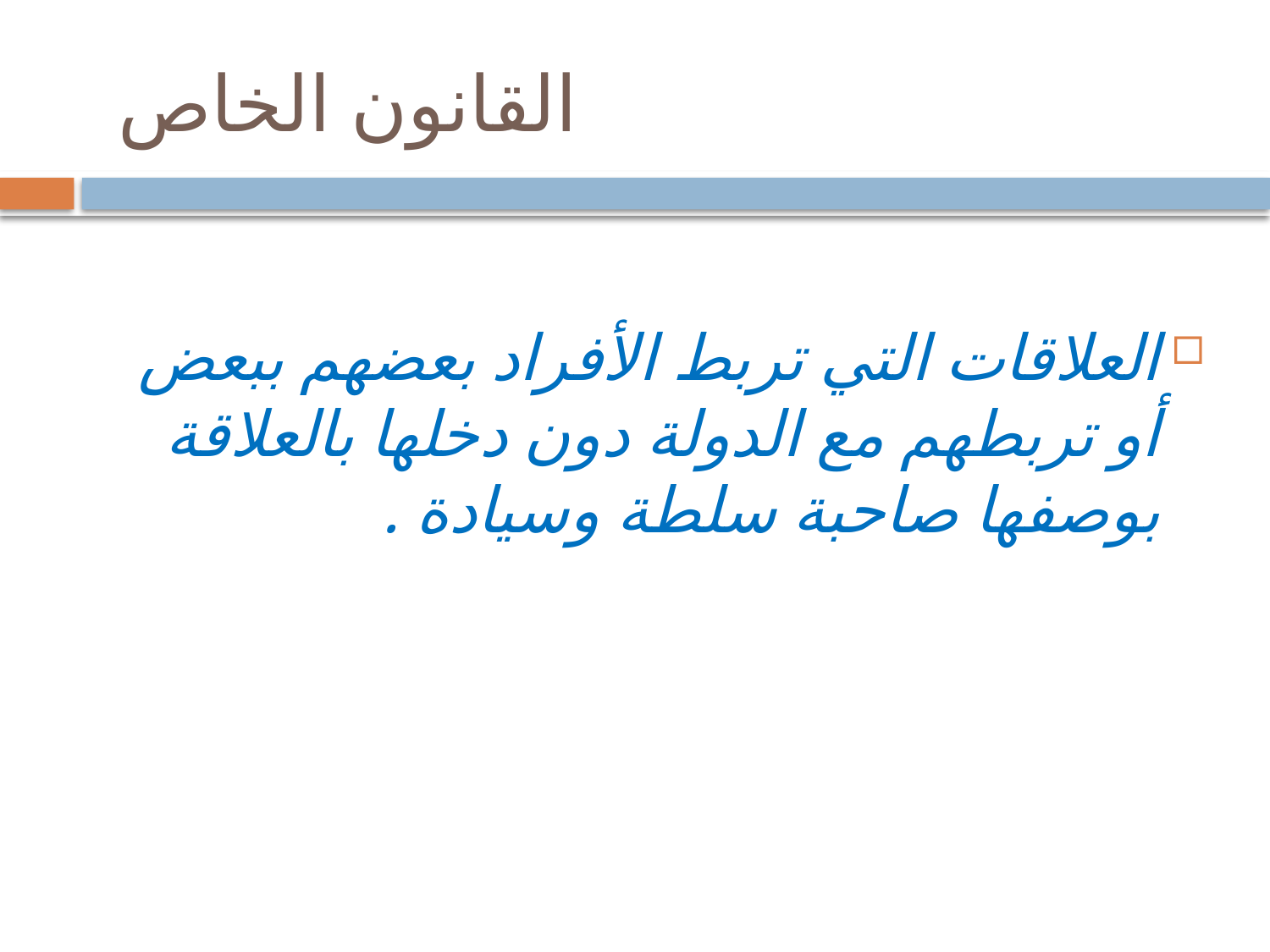

# القانون الخاص

العلاقات التي تربط الأفراد بعضهم ببعض أو تربطهم مع الدولة دون دخلها بالعلاقة بوصفها صاحبة سلطة وسيادة .